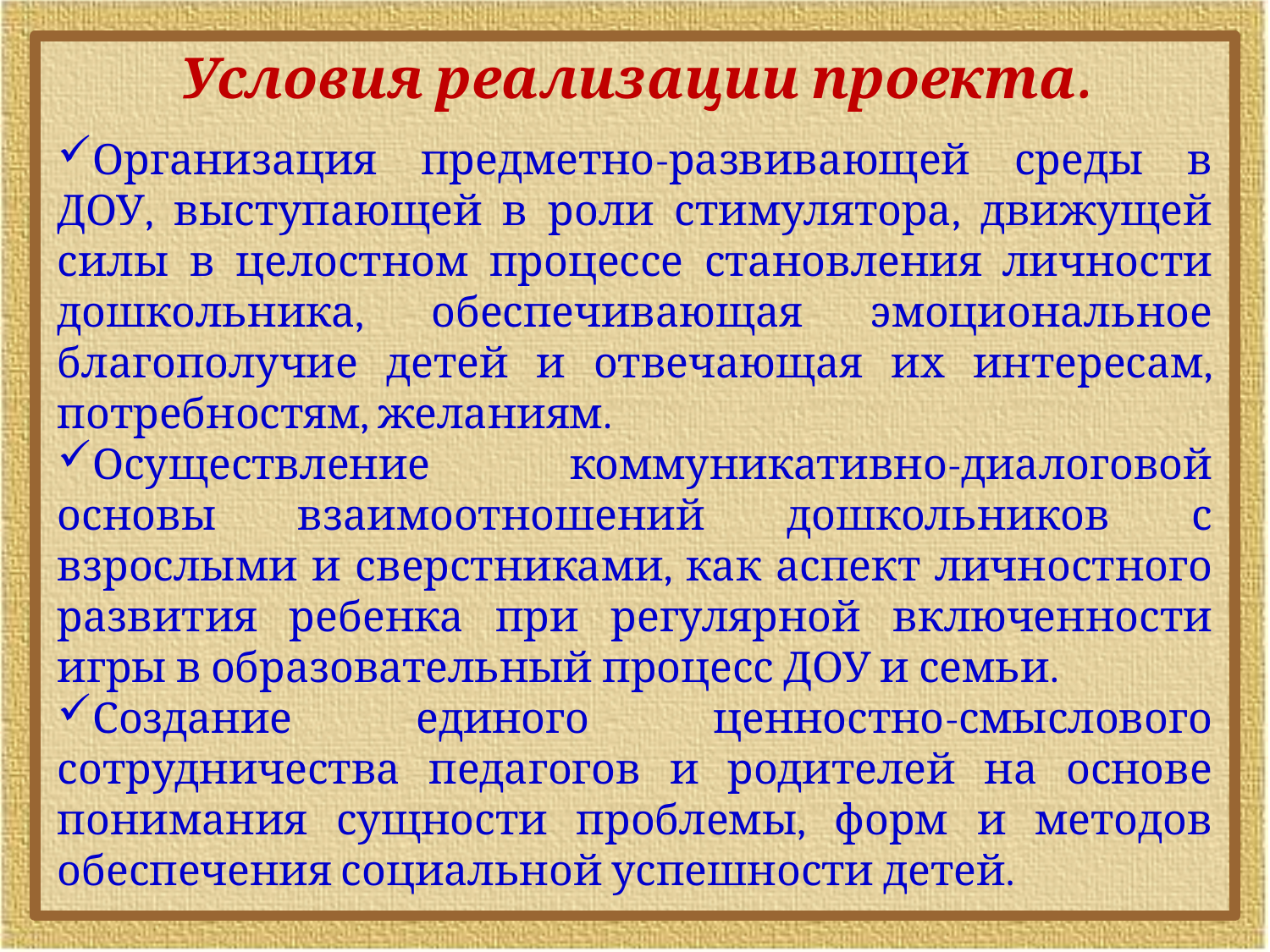

Условия реализации проекта.
Организация предметно-развивающей среды в ДОУ, выступающей в роли стимулятора, движущей силы в целостном процессе становления личности дошкольника, обеспечивающая эмоциональное благополучие детей и отвечающая их интересам, потребностям, желаниям.
Осуществление коммуникативно-диалоговой основы взаимоотношений дошкольников с взрослыми и сверстниками, как аспект личностного развития ребенка при регулярной включенности игры в образовательный процесс ДОУ и семьи.
Создание единого ценностно-смыслового сотрудничества педагогов и родителей на основе понимания сущности проблемы, форм и методов обеспечения социальной успешности детей.